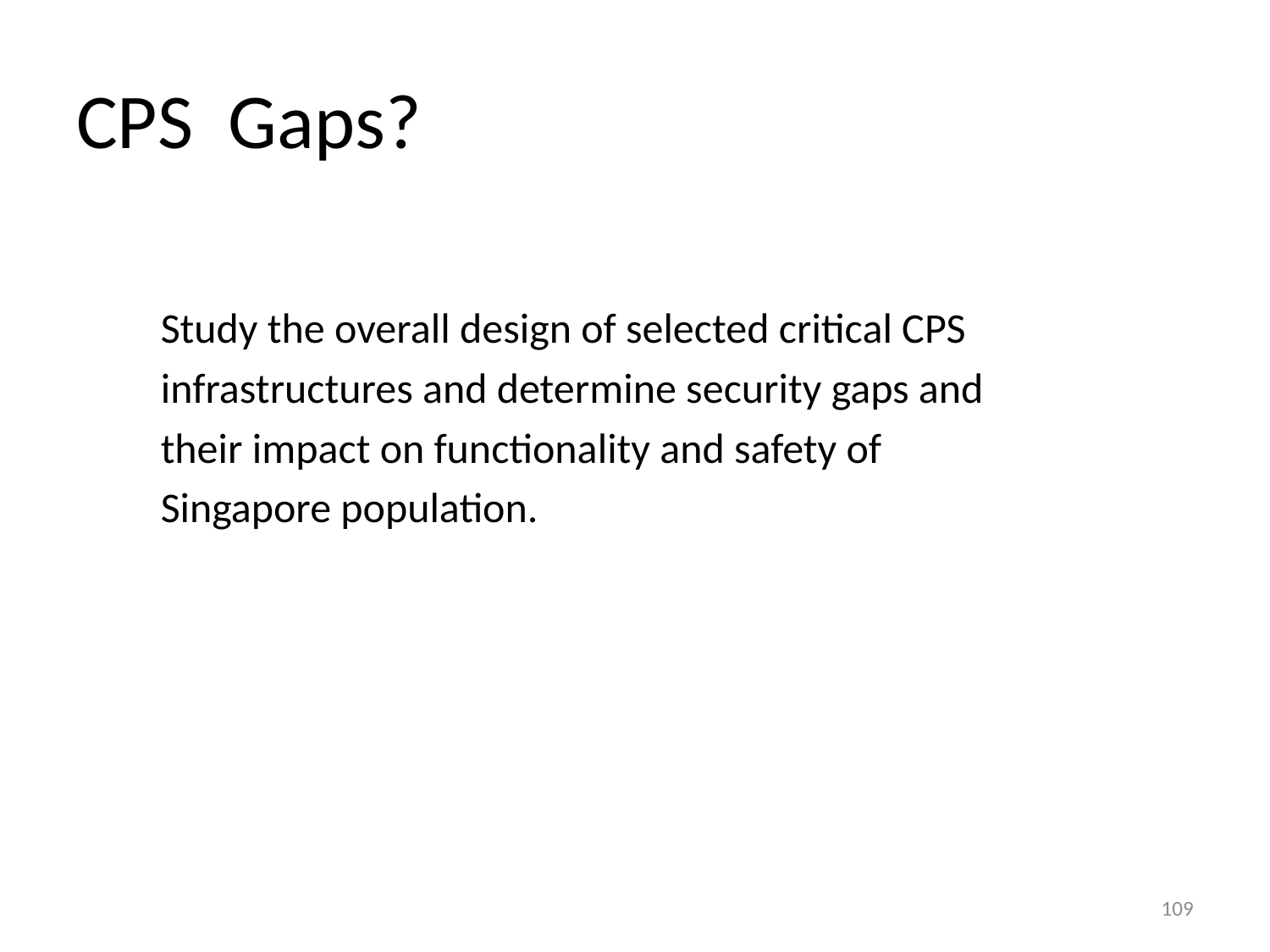

# CPS  Gaps?
Study the overall design of selected critical CPS infrastructures and determine security gaps and their impact on functionality and safety of Singapore population.
109